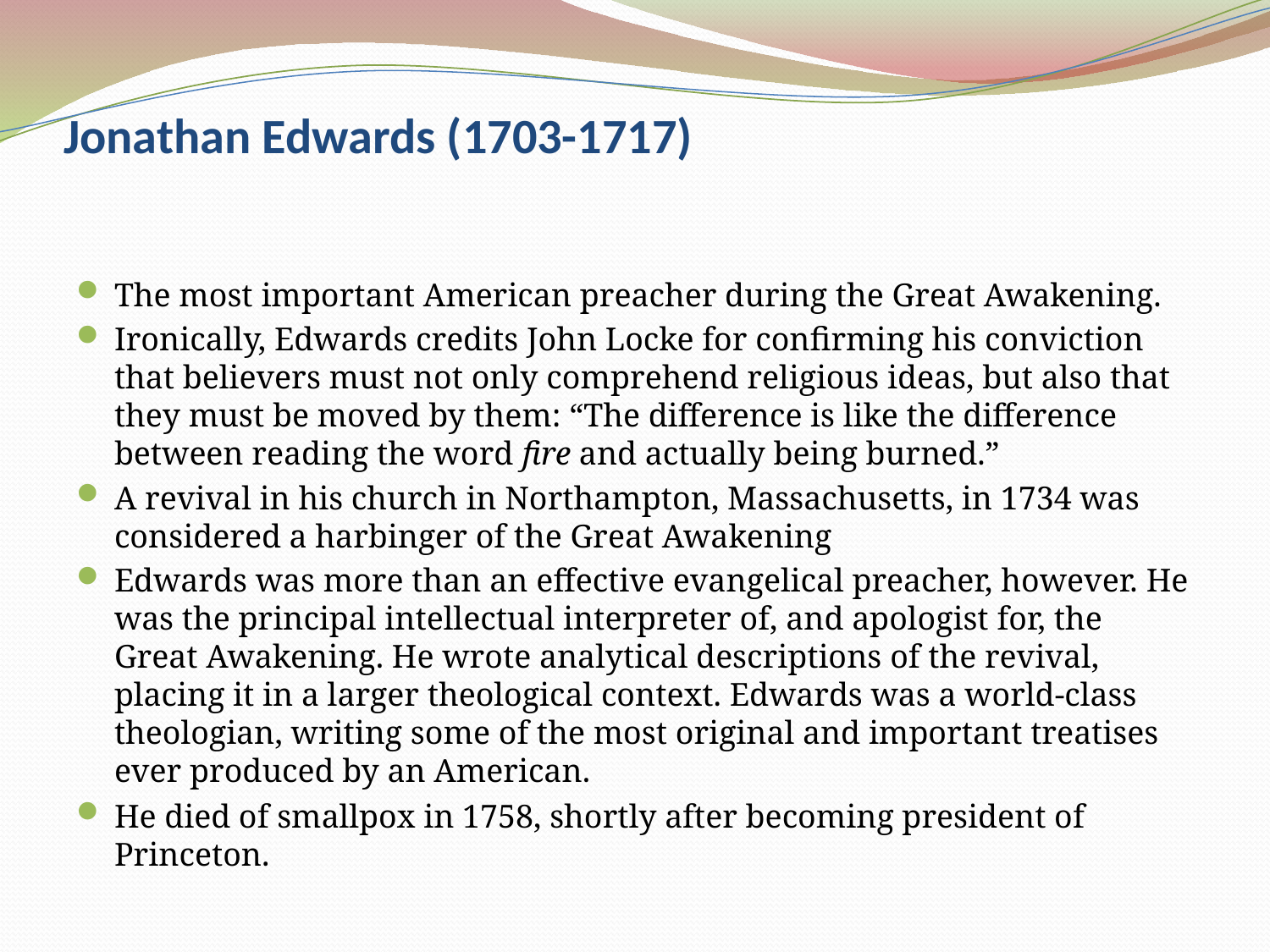

# Jonathan Edwards (1703-1717)
The most important American preacher during the Great Awakening.
Ironically, Edwards credits John Locke for confirming his conviction that believers must not only comprehend religious ideas, but also that they must be moved by them: “The difference is like the difference between reading the word fire and actually being burned.”
A revival in his church in Northampton, Massachusetts, in 1734 was considered a harbinger of the Great Awakening
Edwards was more than an effective evangelical preacher, however. He was the principal intellectual interpreter of, and apologist for, the Great Awakening. He wrote analytical descriptions of the revival, placing it in a larger theological context. Edwards was a world-class theologian, writing some of the most original and important treatises ever produced by an American.
He died of smallpox in 1758, shortly after becoming president of Princeton.